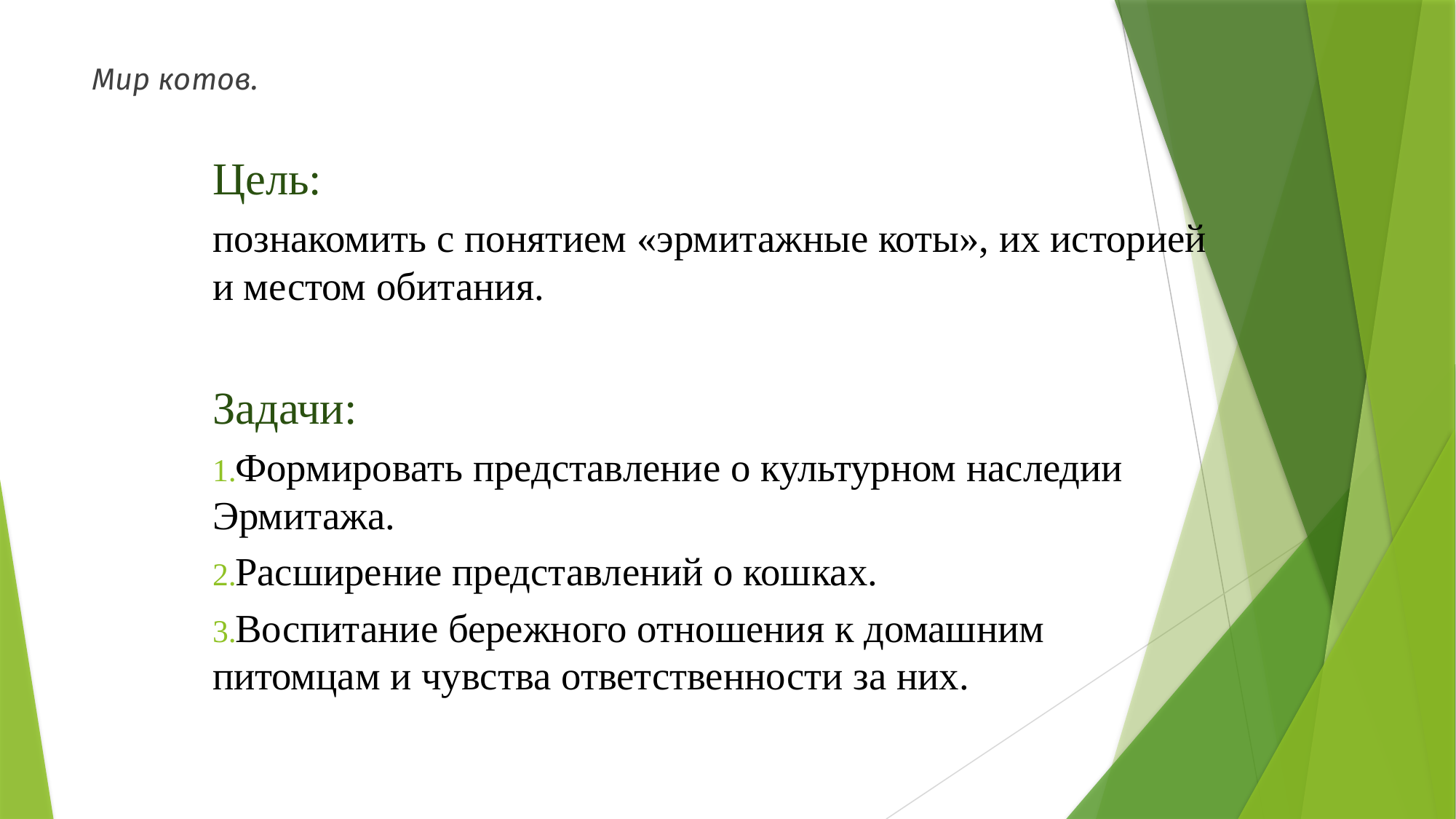

# Мир котов.
Цель:
познакомить с понятием «эрмитажные коты», их историей и местом обитания.

Задачи:
Формировать представление о культурном наследии Эрмитажа.
Расширение представлений о кошках.
Воспитание бережного отношения к домашним питомцам и чувства ответственности за них.